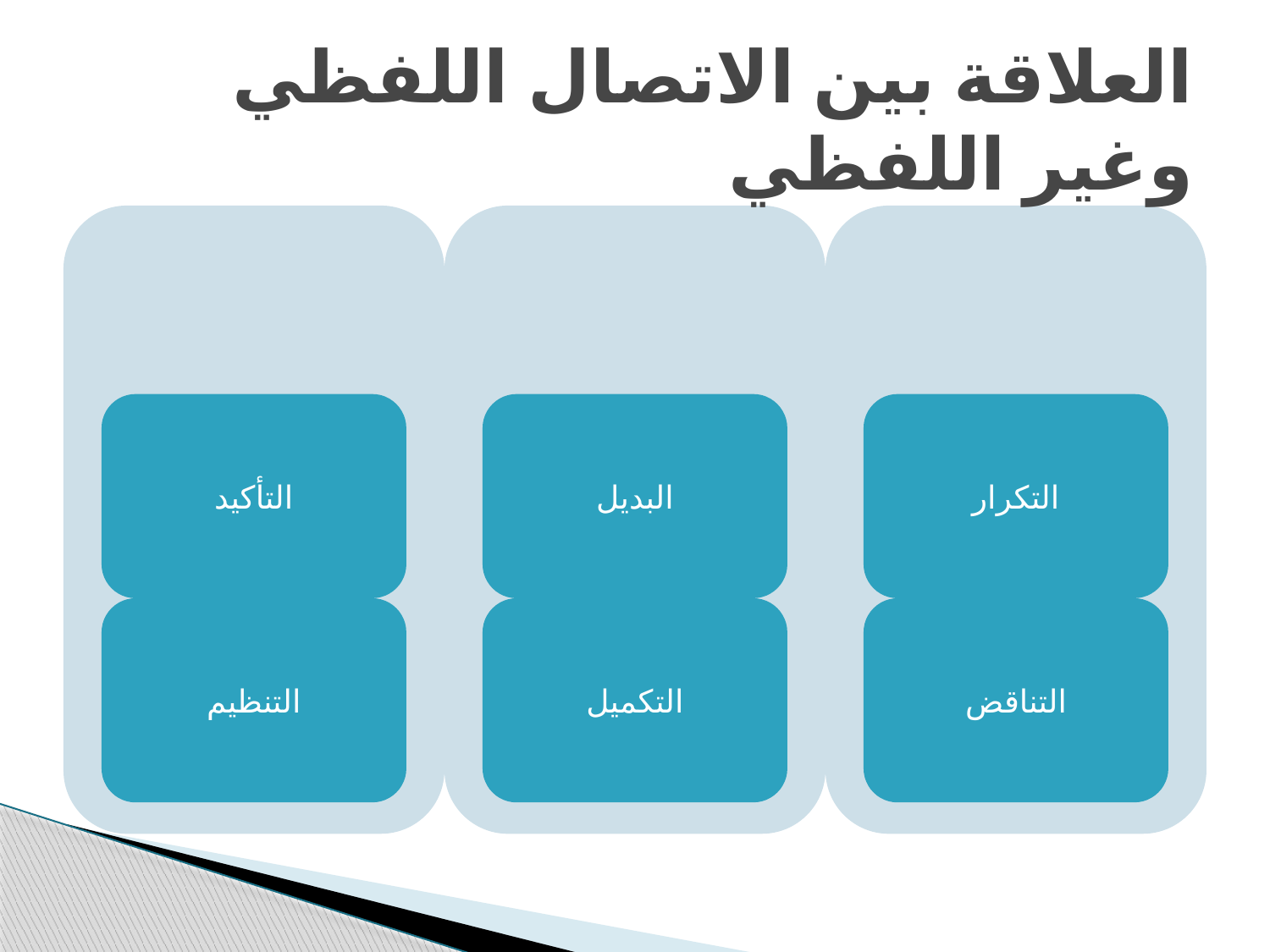

# العلاقة بين الاتصال اللفظي وغير اللفظي
التأكيد
التنظيم
البديل
التكميل
التكرار
التناقض